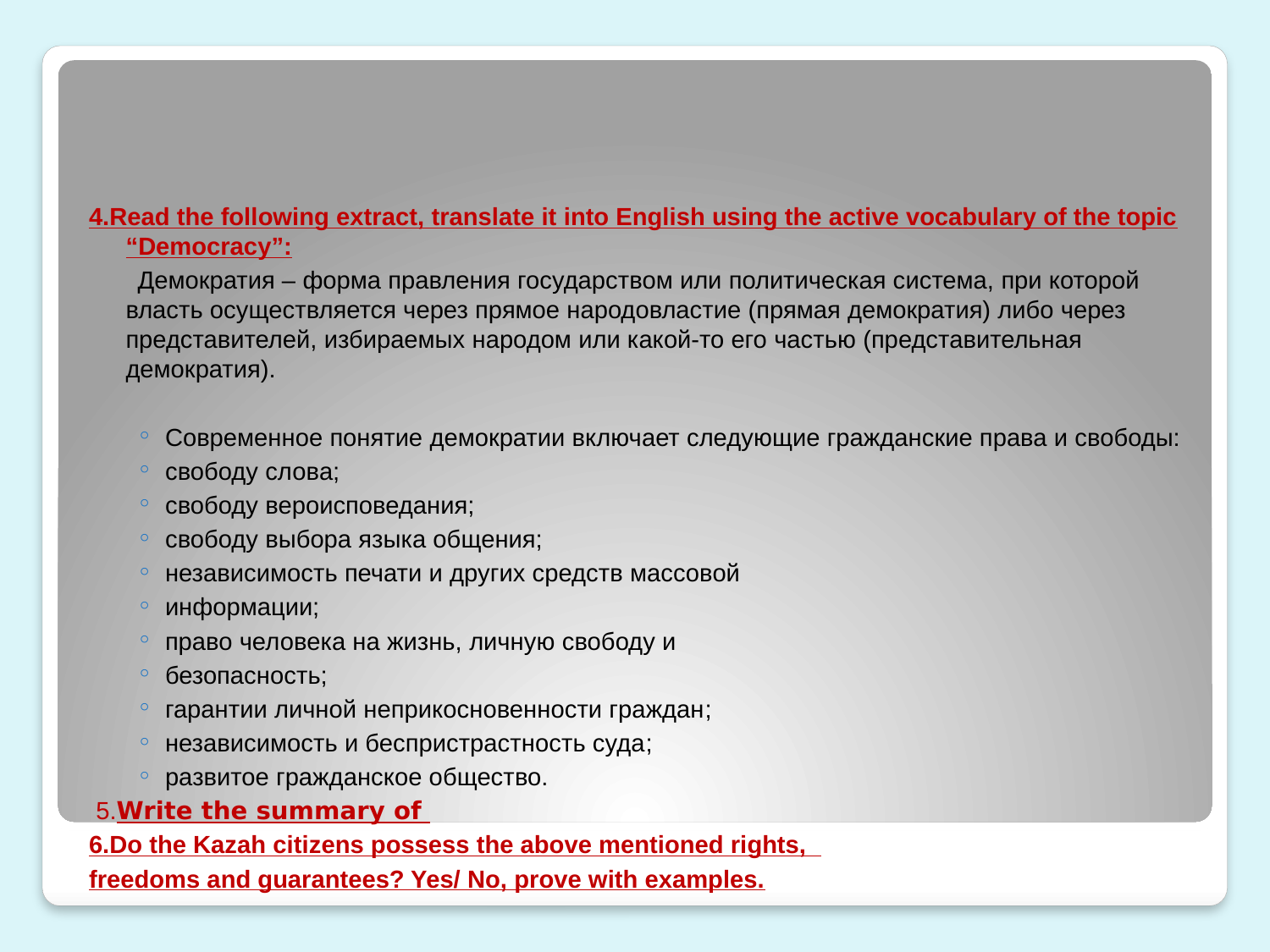

#
4.Read the following extract, translate it into English using the active vocabulary of the topic “Democracy”:
       Демократия – форма правления государством или политическая система, при которой власть осуществляется через прямое народовластие (прямая демократия) либо через представителей, избираемых народом или какой-то его частью (представительная демократия).

Современное понятие демократии включает следующие гражданские права и свободы:
свободу слова;
свободу вероисповедания;
свободу выбора языка общения;
независимость печати и других средств массовой
информации;
право человека на жизнь, личную свободу и
безопасность;
гарантии личной неприкосновенности граждан;
независимость и беспристрастность суда;
развитое гражданское общество.
 5.Write the summary of
6.Do the Kazah citizens possess the above mentioned rights,
freedoms and guarantees? Yes/ No, prove with examples.